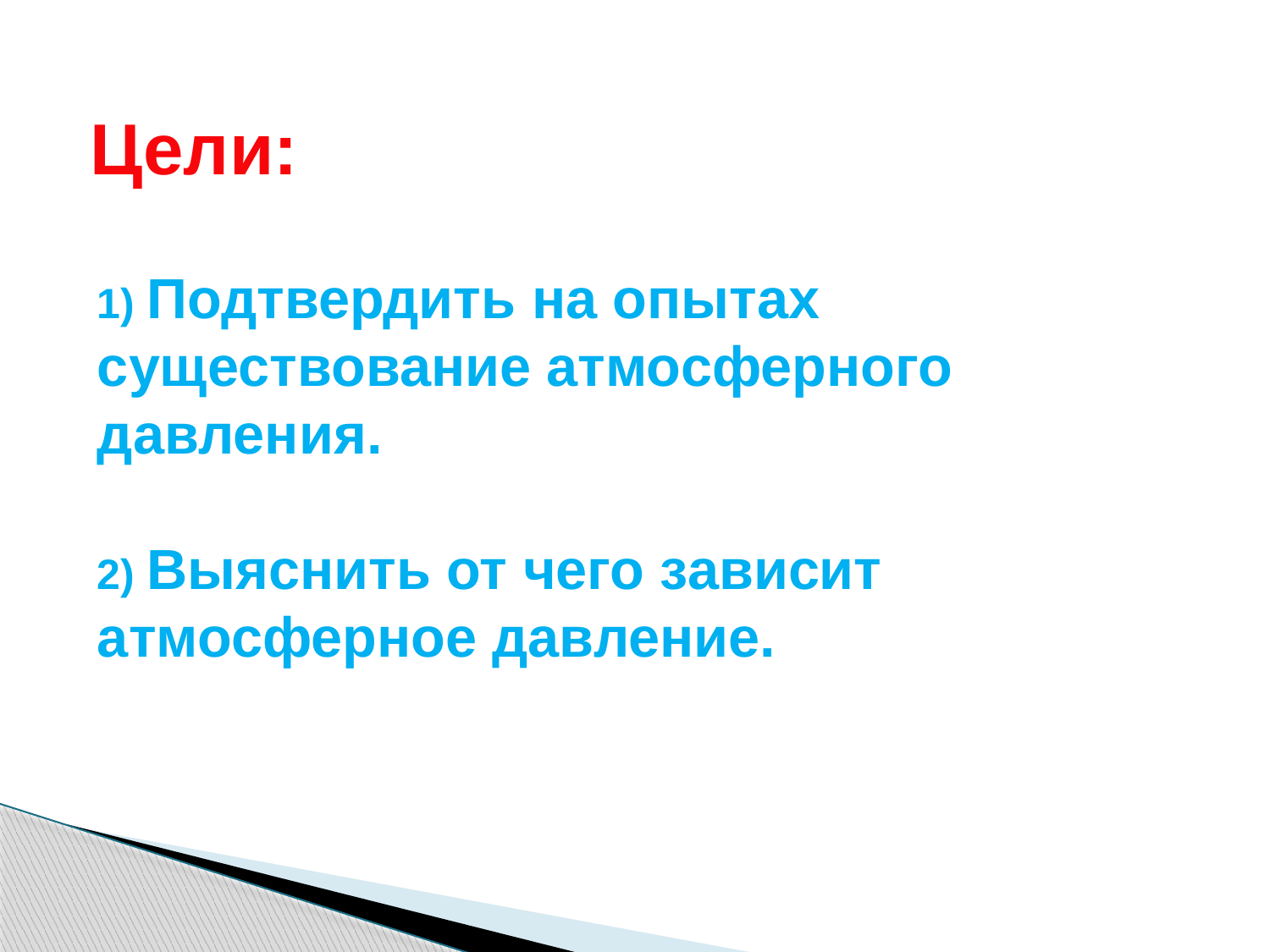

Цели:
1) Подтвердить на опытах существование атмосферного давления.

2) Выяснить от чего зависит атмосферное давление.